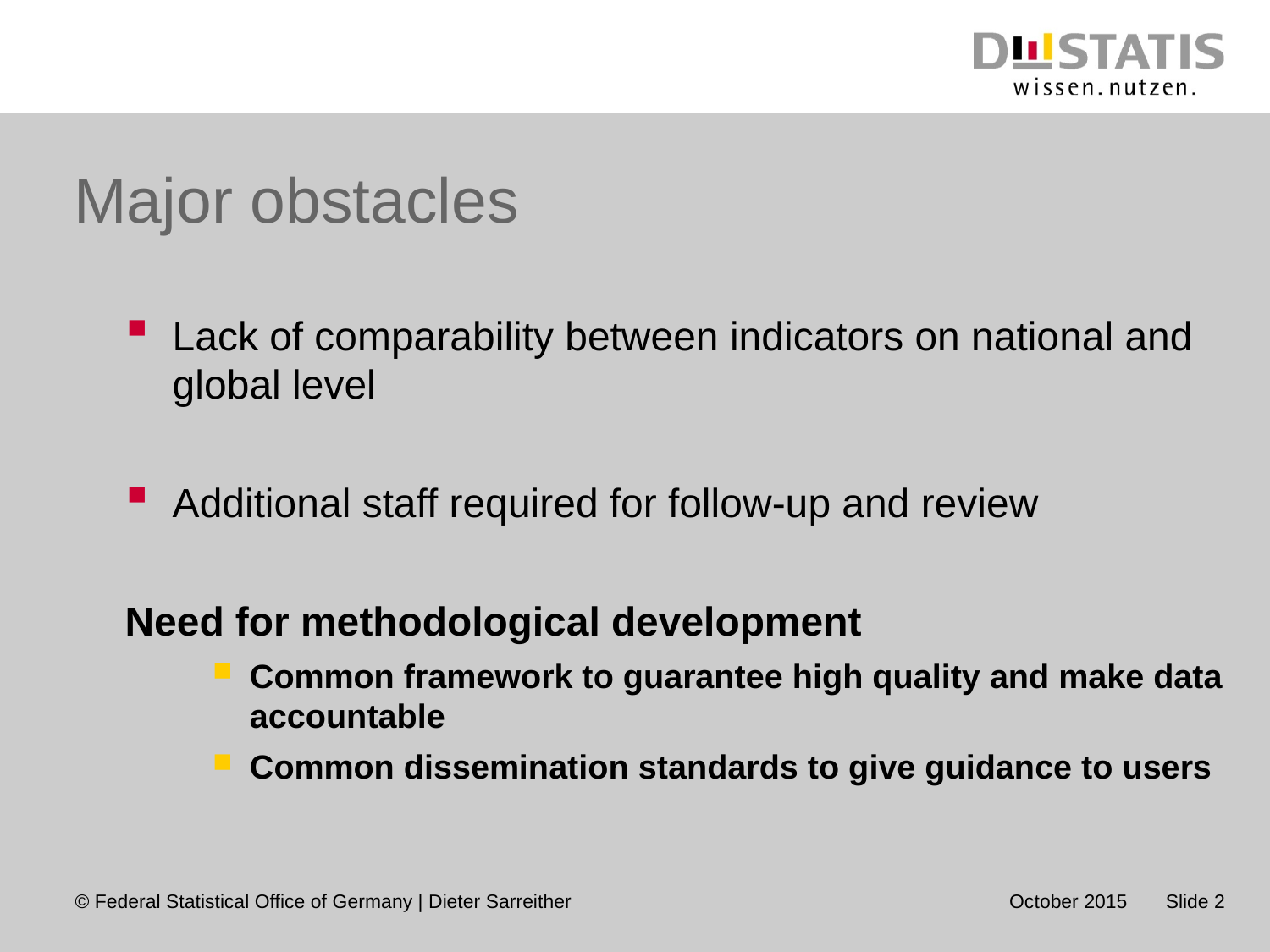

# Major obstacles

Lack of comparability between indicators on national and global level

Additional staff required for follow-up and review

Need for methodological development
Common framework to guarantee high quality and make data accountable
Common dissemination standards to give guidance to users

© Federal Statistical Office of Germany | Dieter Sarreither
October 2015
Slide 2